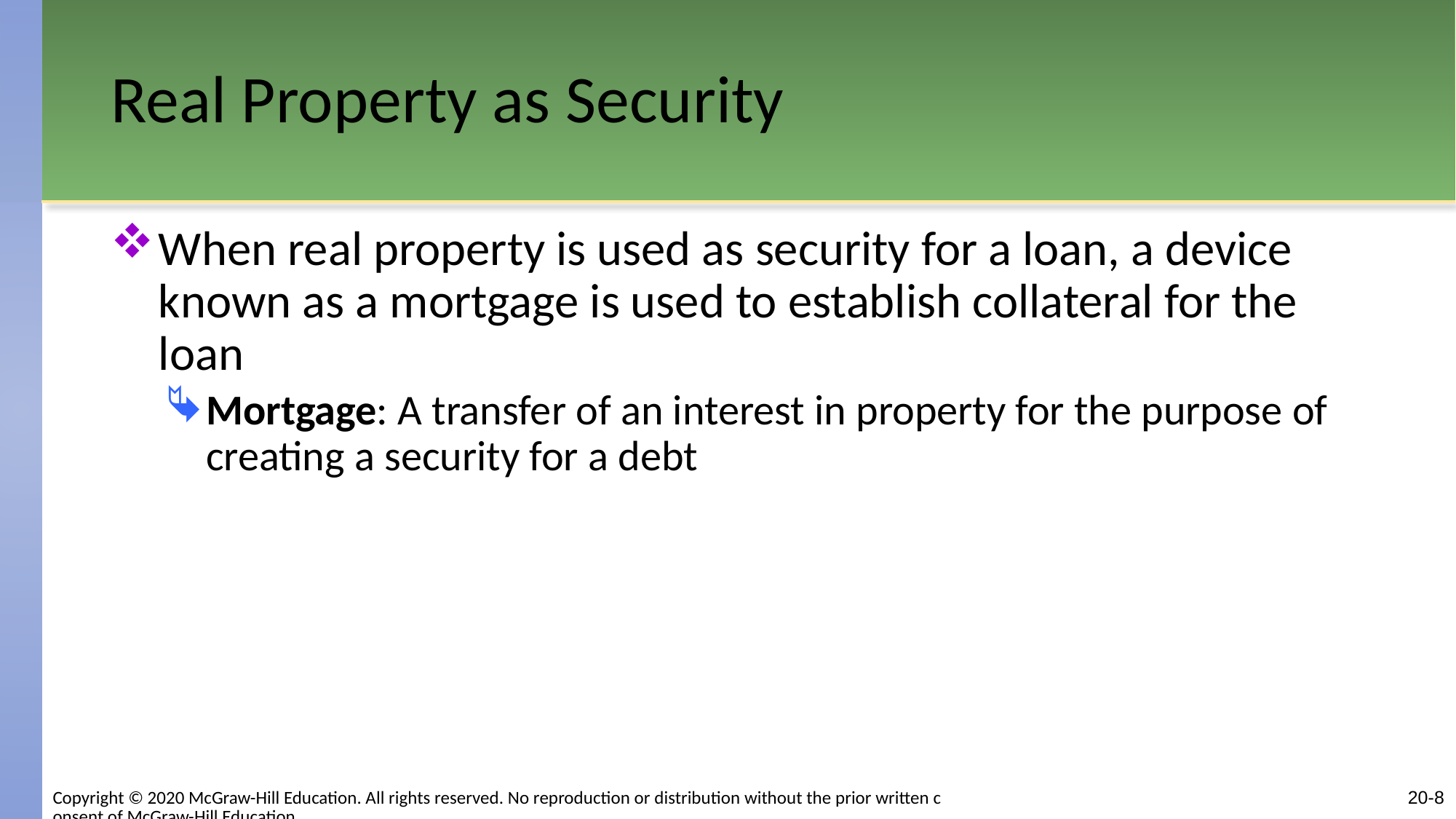

# Real Property as Security
When real property is used as security for a loan, a device known as a mortgage is used to establish collateral for the loan
Mortgage: A transfer of an interest in property for the purpose of creating a security for a debt
Copyright © 2020 McGraw-Hill Education. All rights reserved. No reproduction or distribution without the prior written consent of McGraw-Hill Education.
20-8